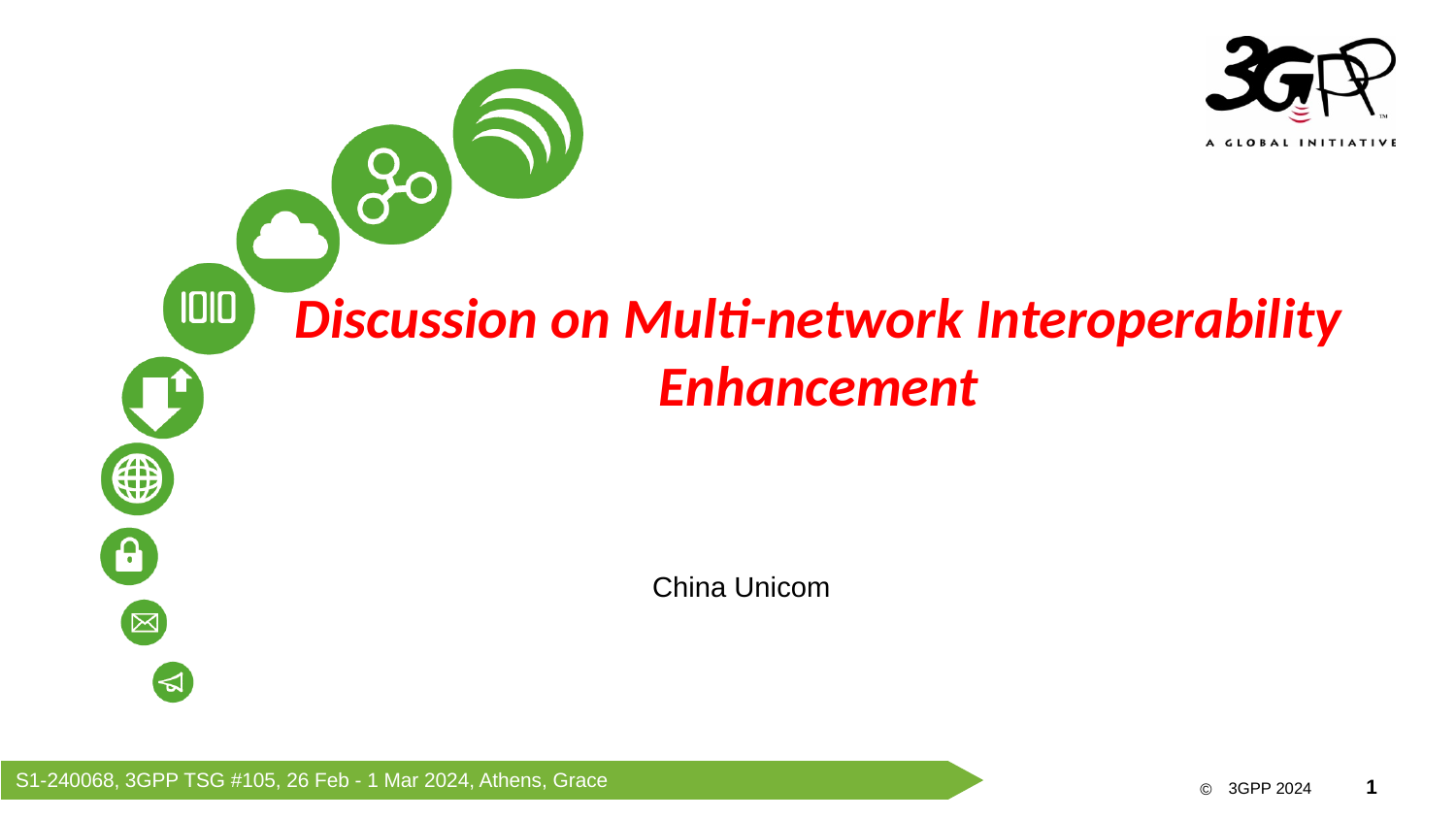

Discussion on Multi-network Interoperability Enhancement

# China Unicom

S1-240068, 3GPP TSG #105, 26 Feb - 1 Mar 2024, Athens, Grace

3GPP 2024